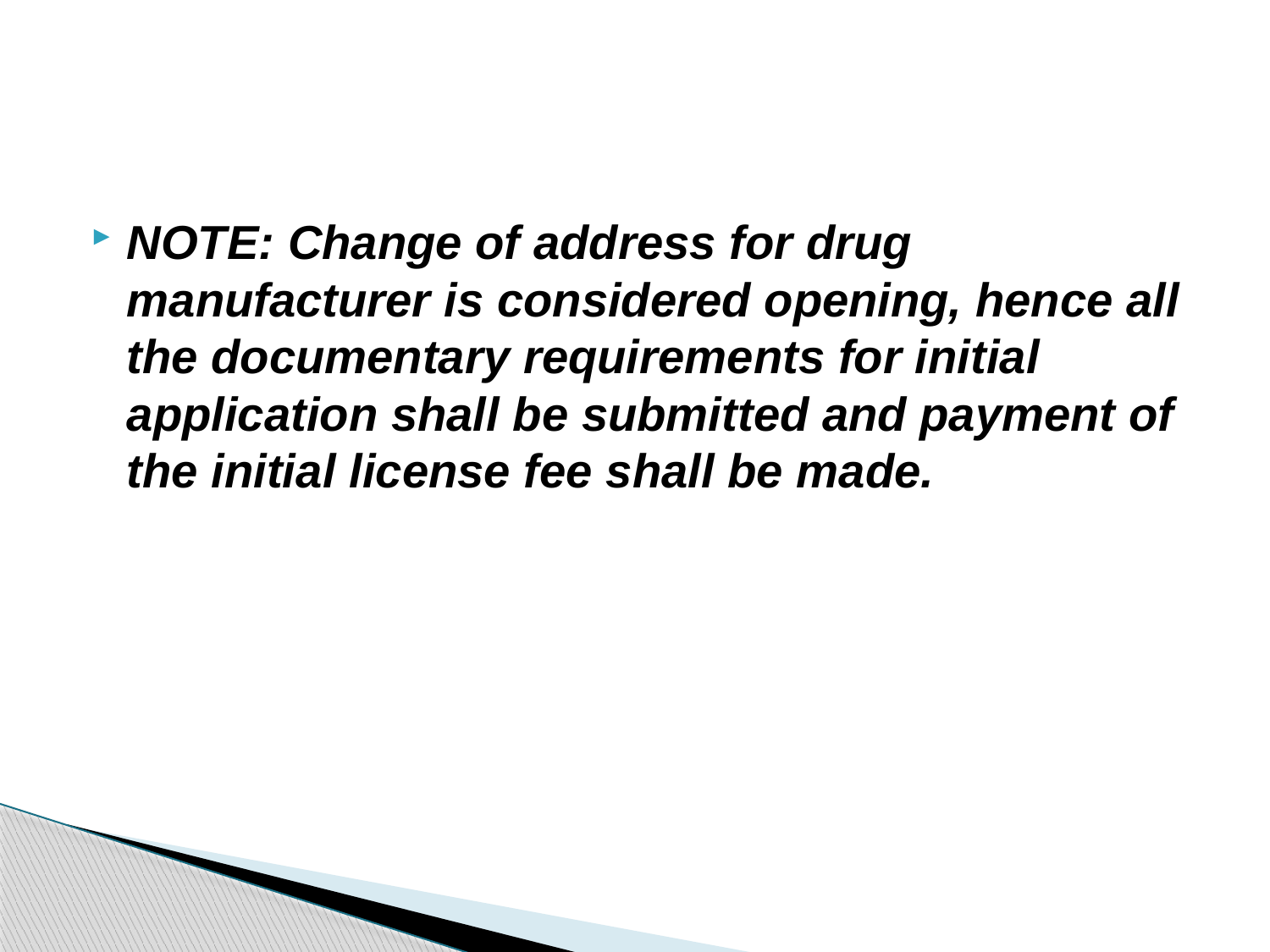

NOTE: Change of address for drug manufacturer is considered opening, hence all the documentary requirements for initial application shall be submitted and payment of the initial license fee shall be made.